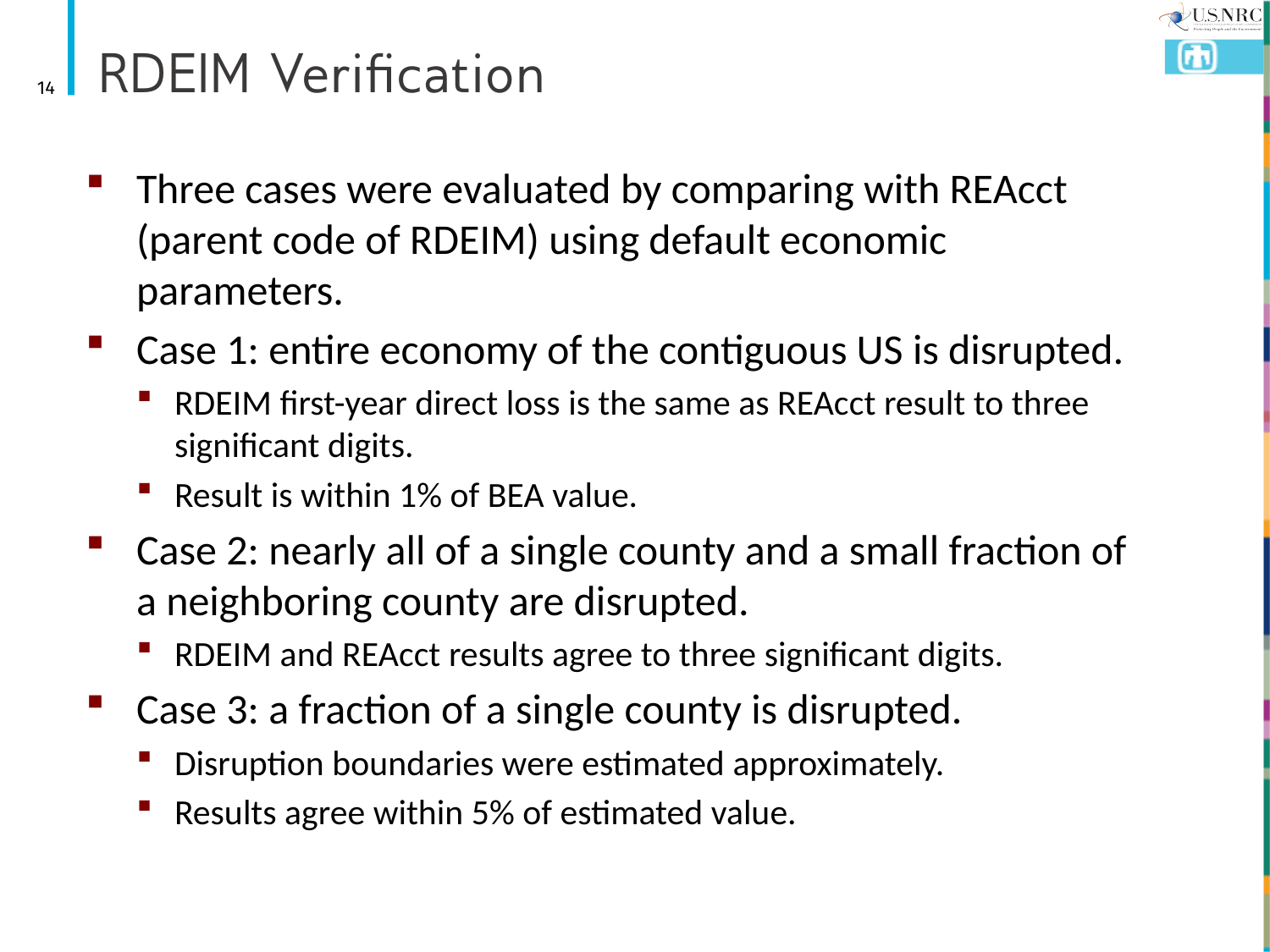

# RDEIM Verification
14
Three cases were evaluated by comparing with REAcct (parent code of RDEIM) using default economic parameters.
Case 1: entire economy of the contiguous US is disrupted.
RDEIM first-year direct loss is the same as REAcct result to three significant digits.
Result is within 1% of BEA value.
Case 2: nearly all of a single county and a small fraction of a neighboring county are disrupted.
RDEIM and REAcct results agree to three significant digits.
Case 3: a fraction of a single county is disrupted.
Disruption boundaries were estimated approximately.
Results agree within 5% of estimated value.